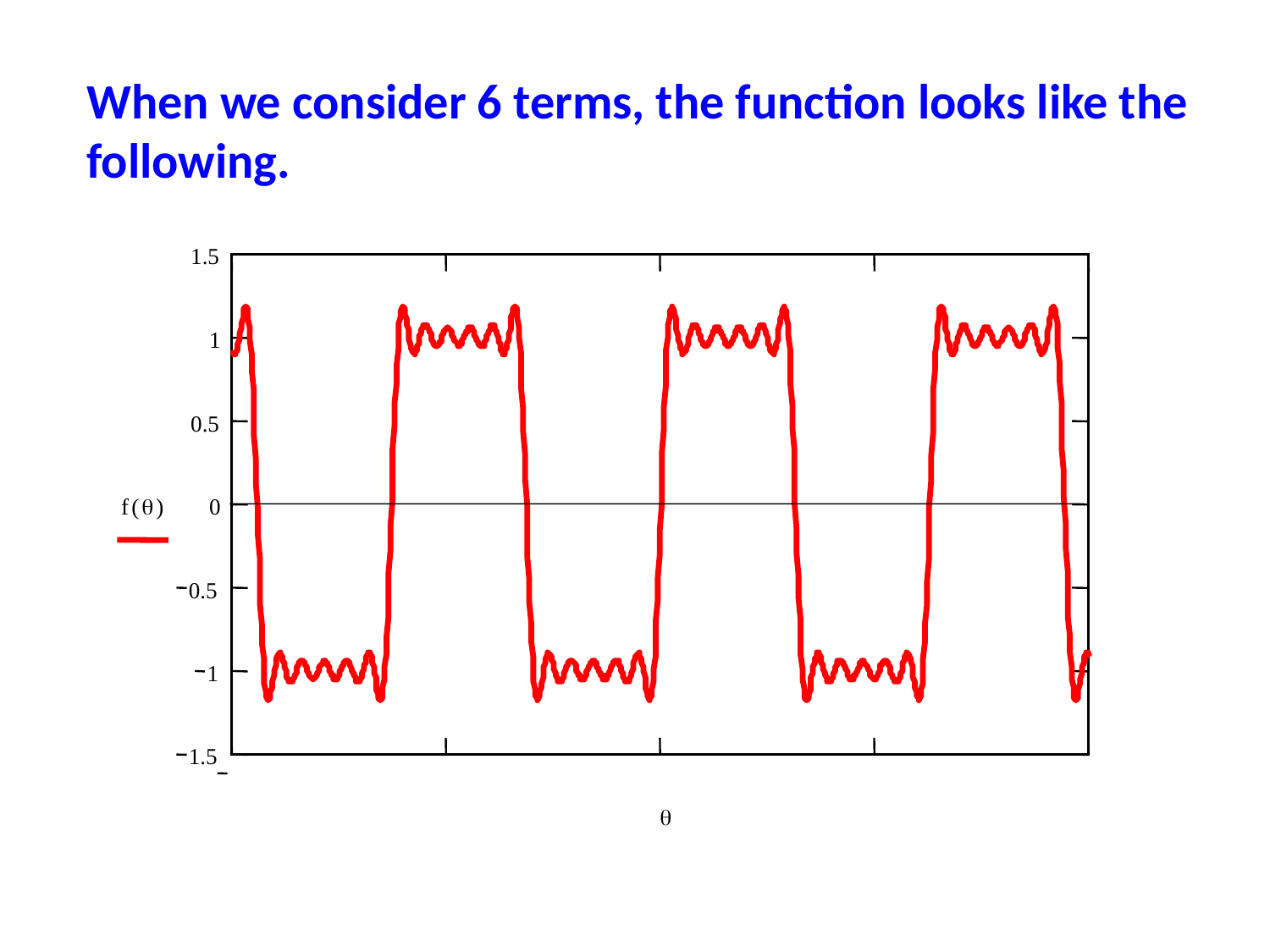

When we consider 6 terms, the function looks like the following.

1.5

1

0.5

f
(
θ
)
0

0.5

1

1.5

θ